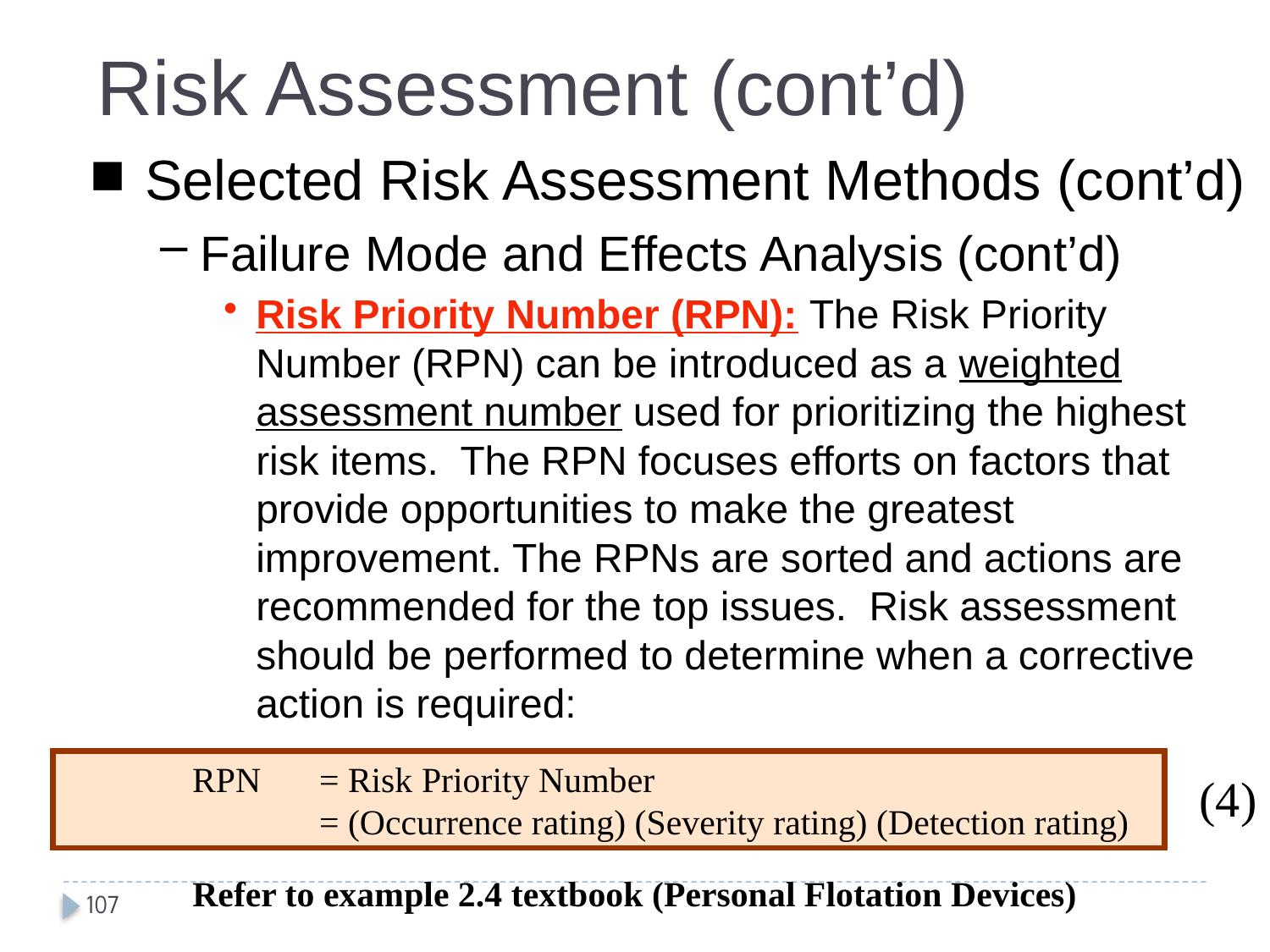

Risk Assessment (cont’d)
Selected Risk Assessment Methods (cont’d)
Failure Mode and Effects Analysis (cont’d)
Risk Priority Number (RPN): The Risk Priority Number (RPN) can be introduced as a weighted assessment number used for prioritizing the highest risk items.  The RPN focuses efforts on factors that provide opportunities to make the greatest improvement. The RPNs are sorted and actions are recommended for the top issues.  Risk assessment should be performed to determine when a corrective action is required:
	RPN 	= Risk Priority Number
		= (Occurrence rating) (Severity rating) (Detection rating)
(4)
Refer to example 2.4 textbook (Personal Flotation Devices)
107